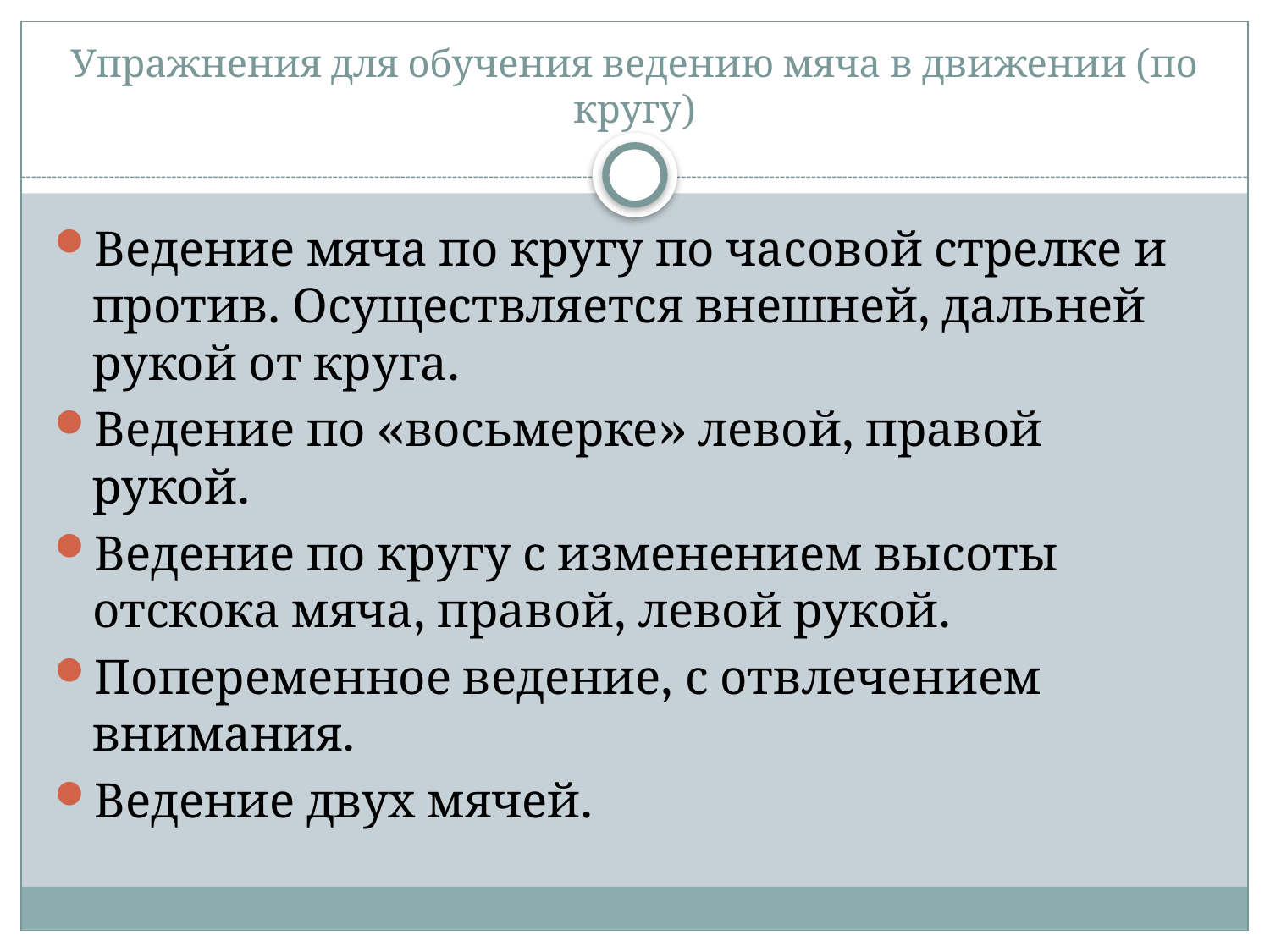

# Упражнения для обучения ведению мяча в движении (по кругу)
Ведение мяча по кругу по часовой стрелке и против. Осуществляется внешней, дальней рукой от круга.
Ведение по «восьмерке» левой, правой рукой.
Ведение по кругу с изменением высоты отскока мяча, правой, левой рукой.
Попеременное ведение, с отвлечением внимания.
Ведение двух мячей.